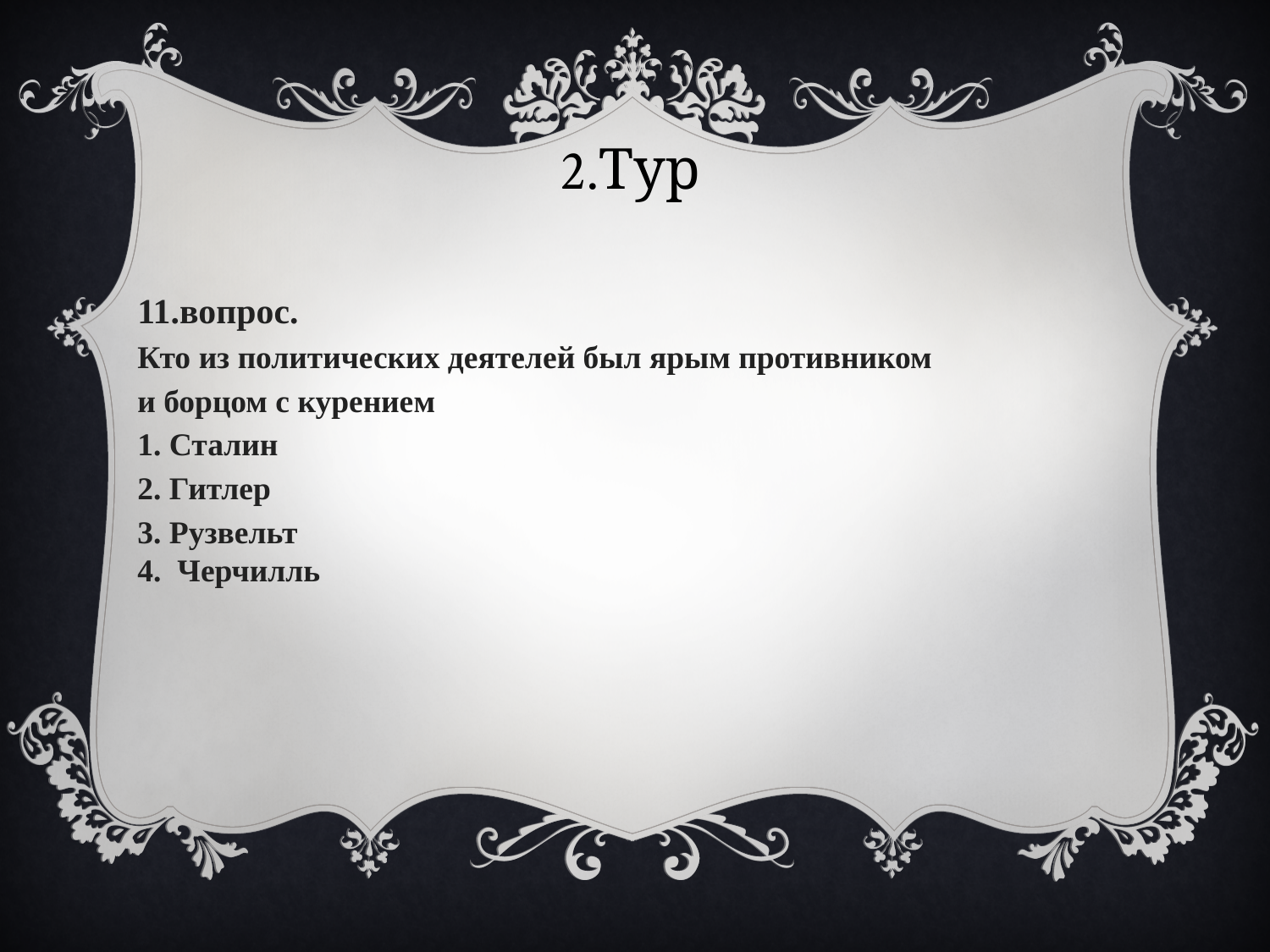

2.Тур
11.вопрос.
Кто из политических деятелей был ярым противником и борцом с курением
1. Сталин
2. Гитлер
3. Рузвельт
4.  Черчилль